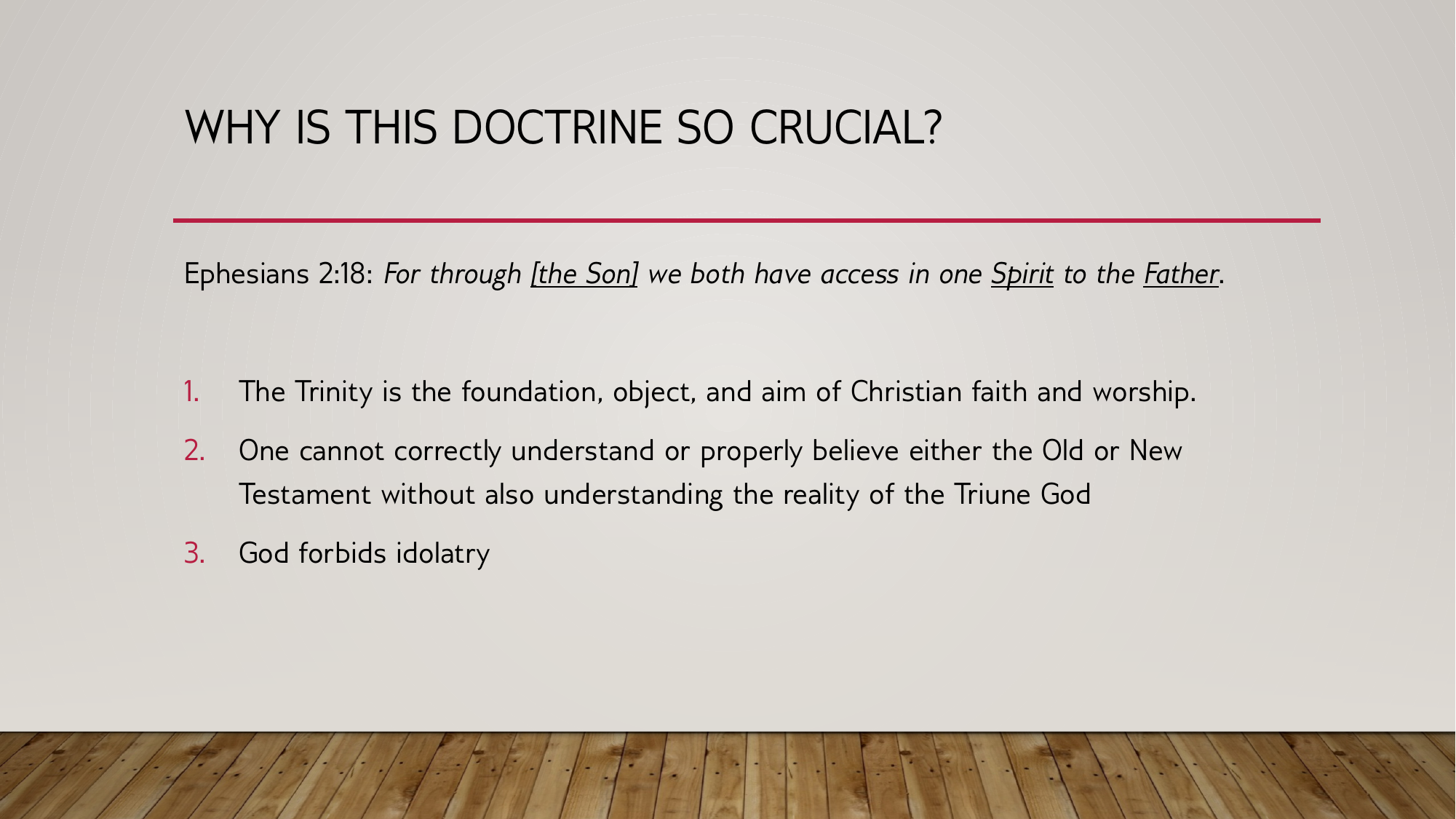

# WHY IS THIS DOCTRINE SO CRUCIAL?
Ephesians 2:18: For through [the Son] we both have access in one Spirit to the Father.

The Trinity is the foundation, object, and aim of Christian faith and worship.
One cannot correctly understand or properly believe either the Old or New Testament without also understanding the reality of the Triune God
God forbids idolatry